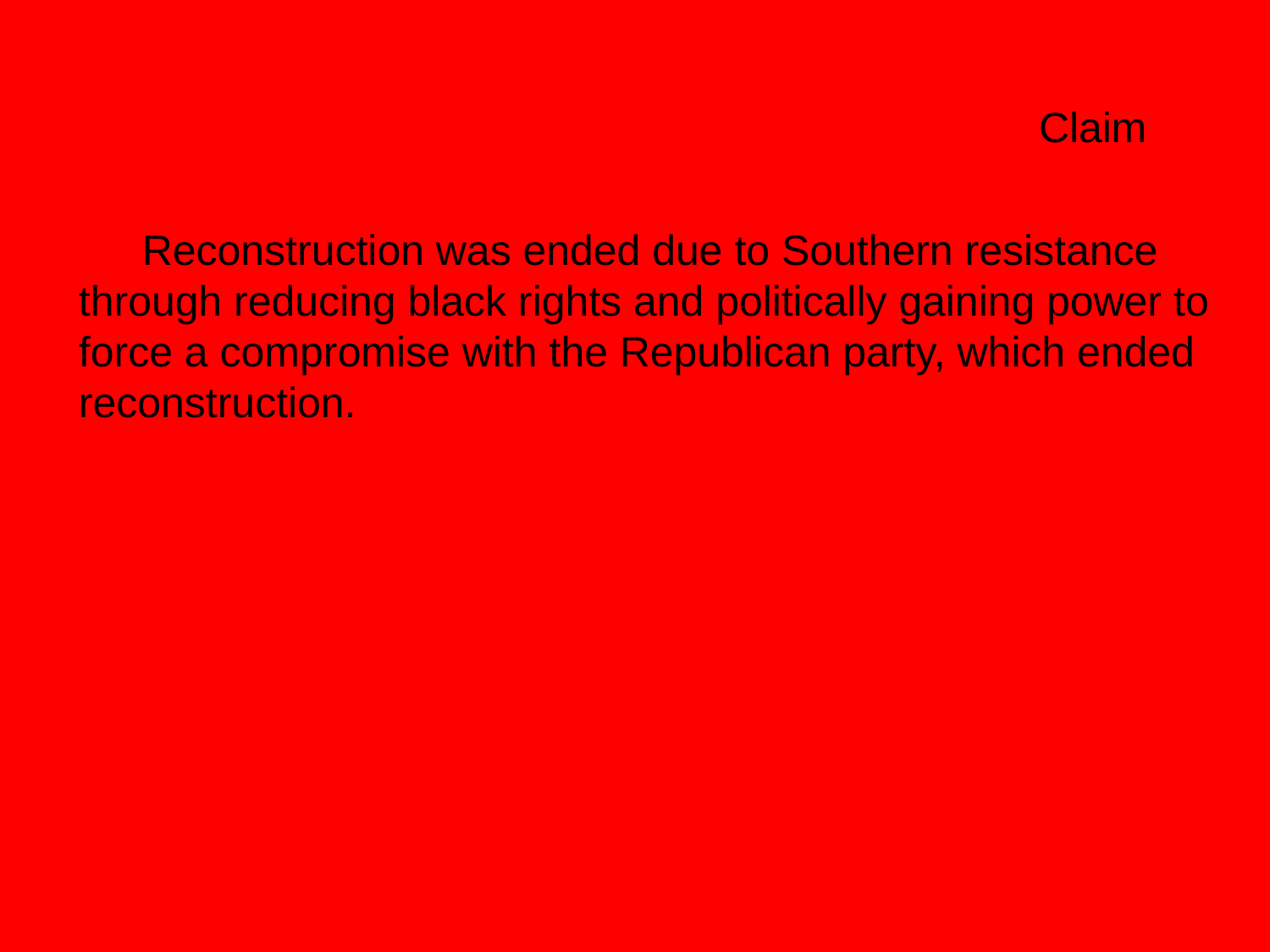

Claim

Reconstruction was ended due to Southern resistance through reducing black rights and politically gaining power to force a compromise with the Republican party, which ended reconstruction.